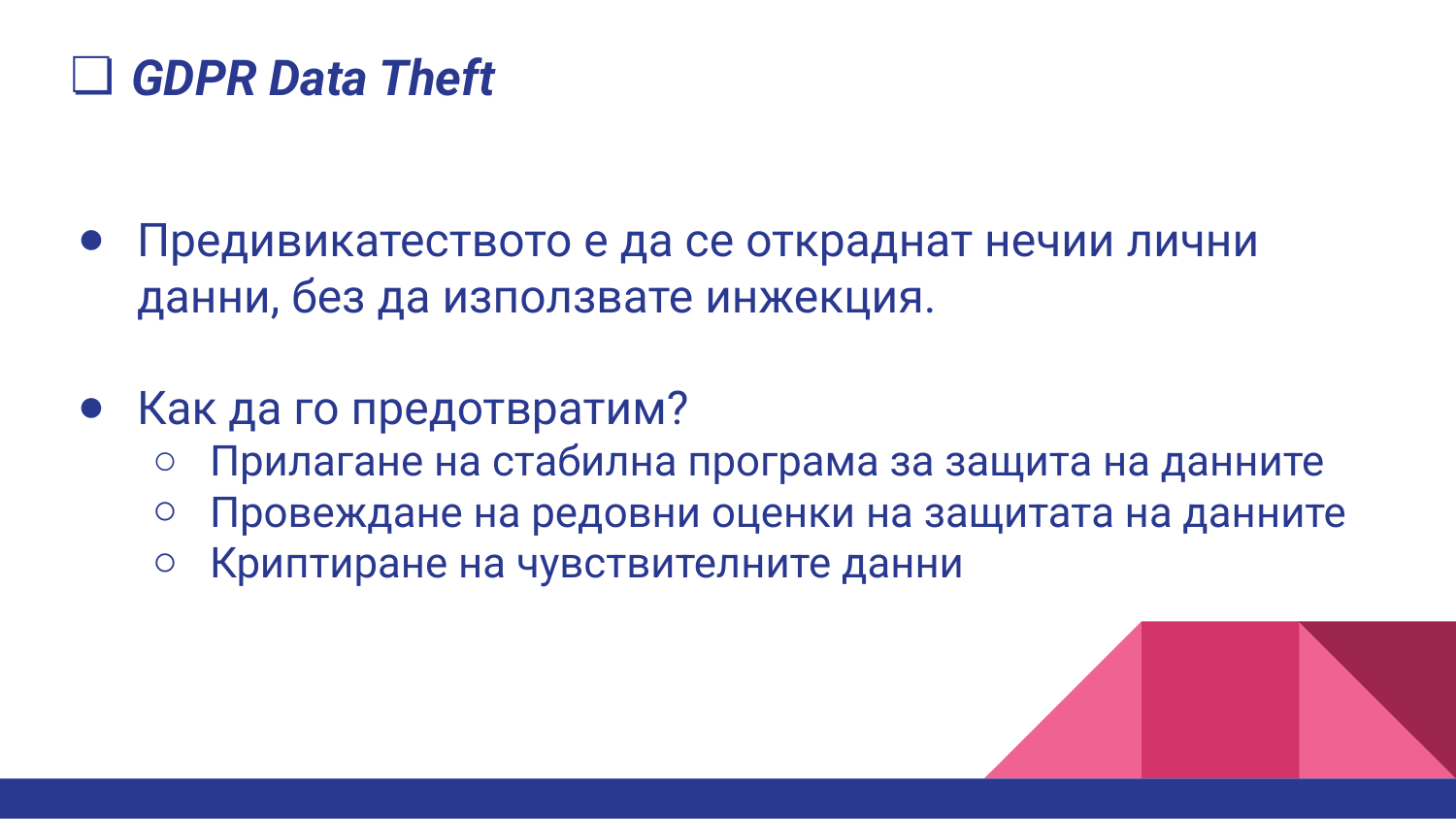

# GDPR Data Theft
Предивикатеството е да се откраднат нечии лични данни, без да използвате инжекция.

Как да го предотвратим?
Прилагане на стабилна програма за защита на данните
Провеждане на редовни оценки на защитата на данните
Криптиране на чувствителните данни